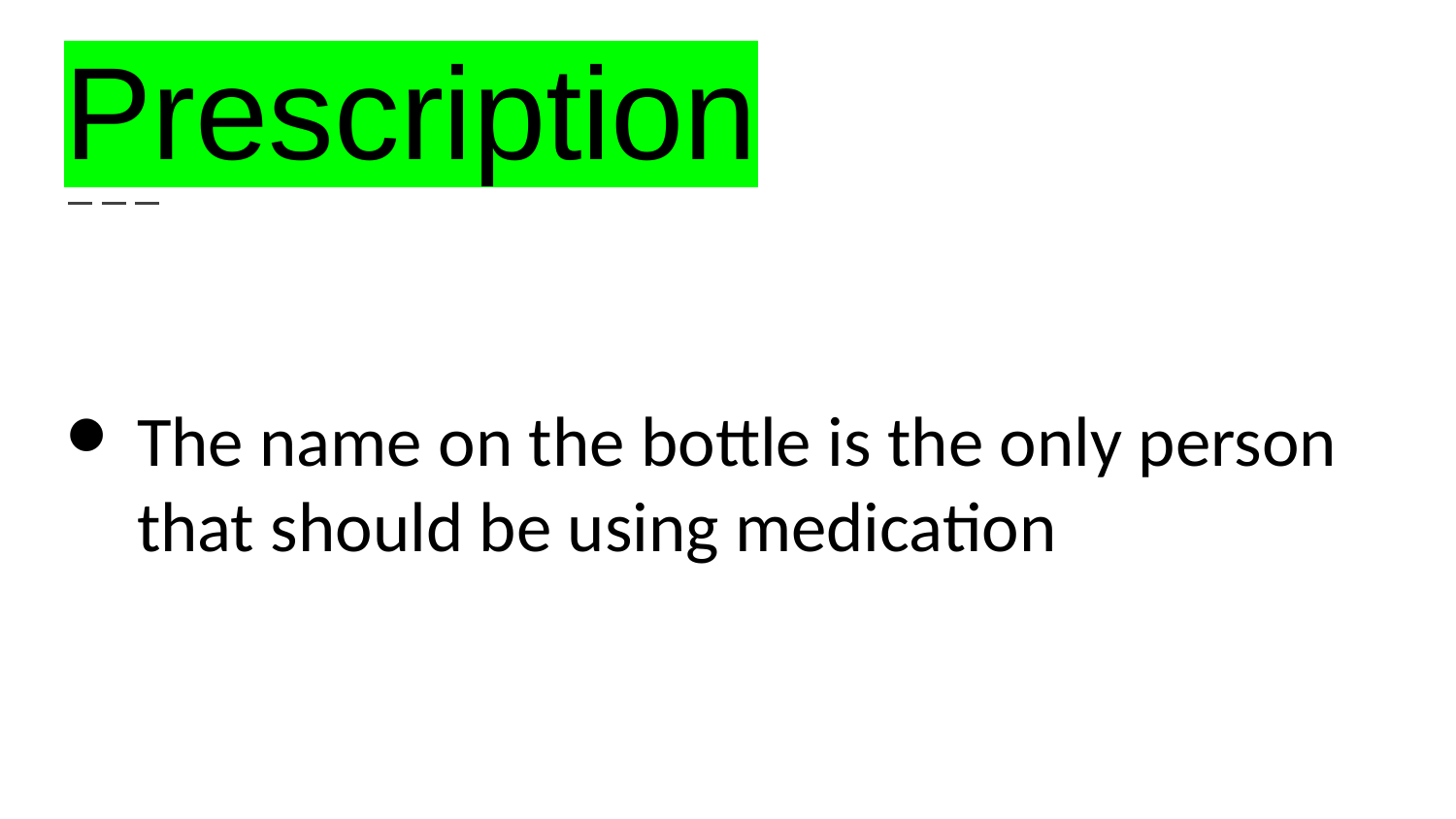

# Prescription
The name on the bottle is the only person that should be using medication